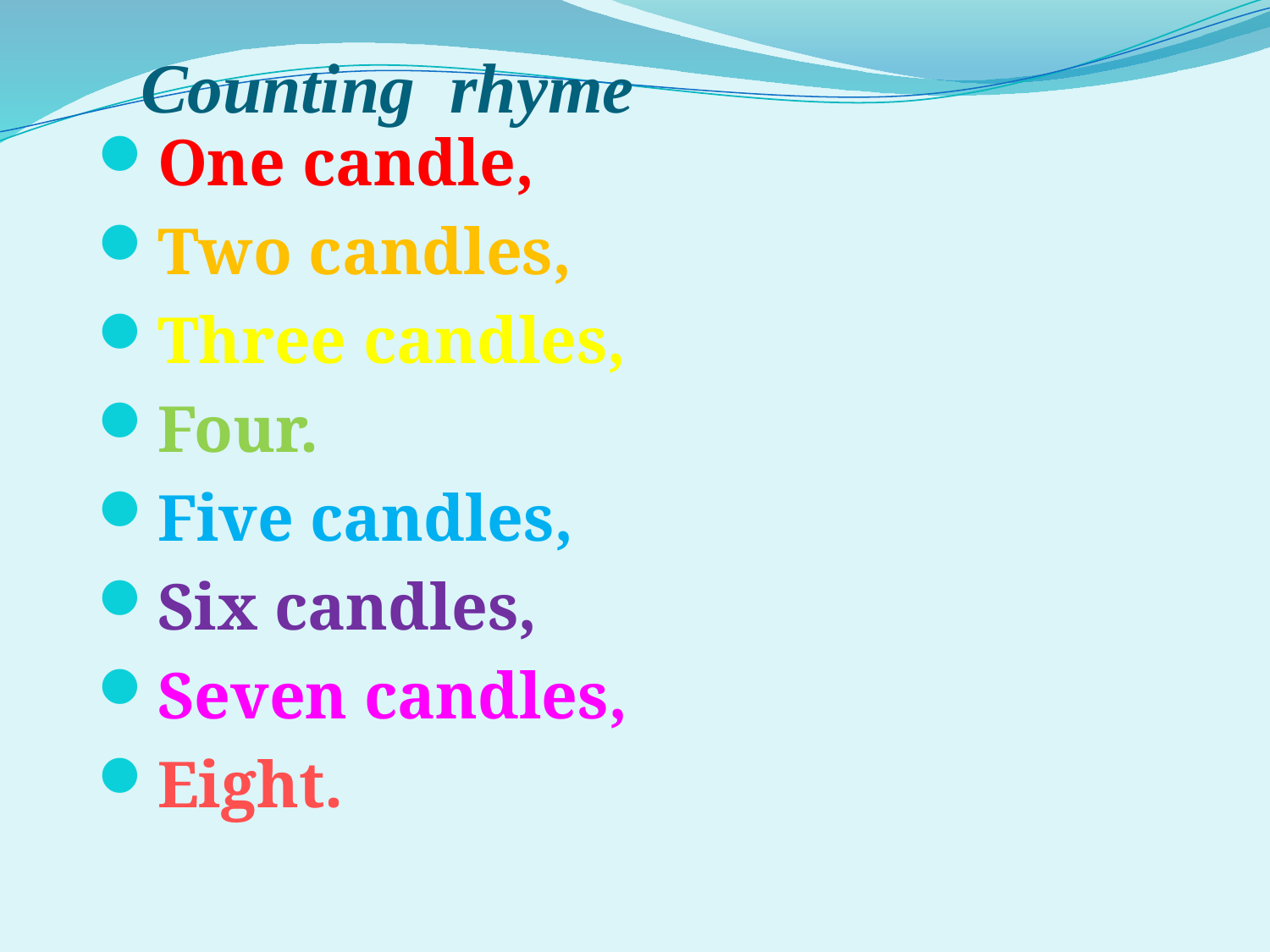

# Counting  rhyme
One candle,
Two candles,
Three candles,
Four.
Five candles,
Six candles,
Seven candles,
Eight.